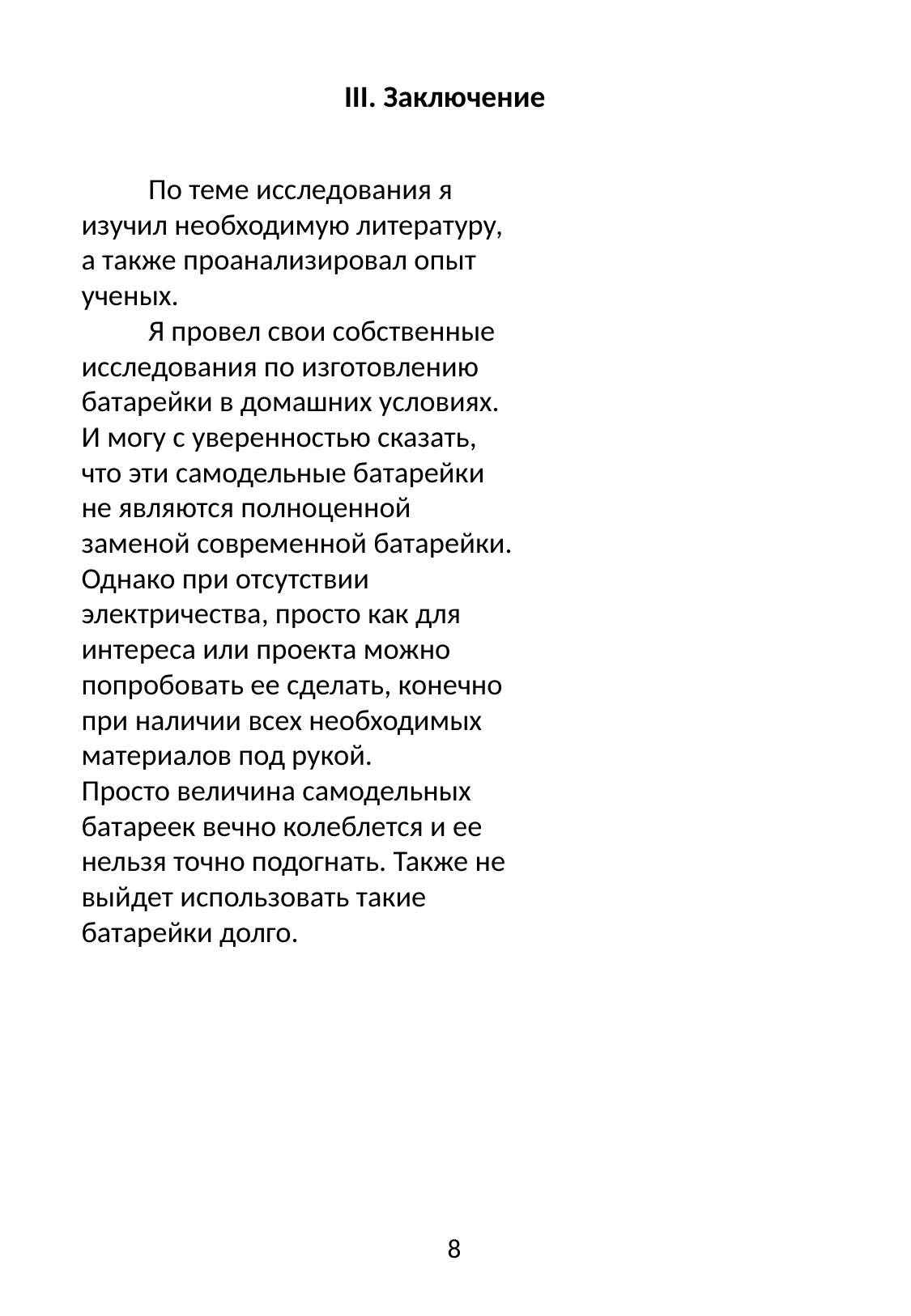

III. Заключение
          По теме исследования я изучил необходимую литературу, а также проанализировал опыт ученых.
          Я провел свои собственные исследования по изготовлению батарейки в домашних условиях.
И могу с уверенностью сказать, что эти самодельные батарейки не являются полноценной заменой современной батарейки. Однако при отсутствии электричества, просто как для интереса или проекта можно попробовать ее сделать, конечно при наличии всех необходимых материалов под рукой.
Просто величина самодельных батареек вечно колеблется и ее нельзя точно подогнать. Также не выйдет использовать такие батарейки долго.
8